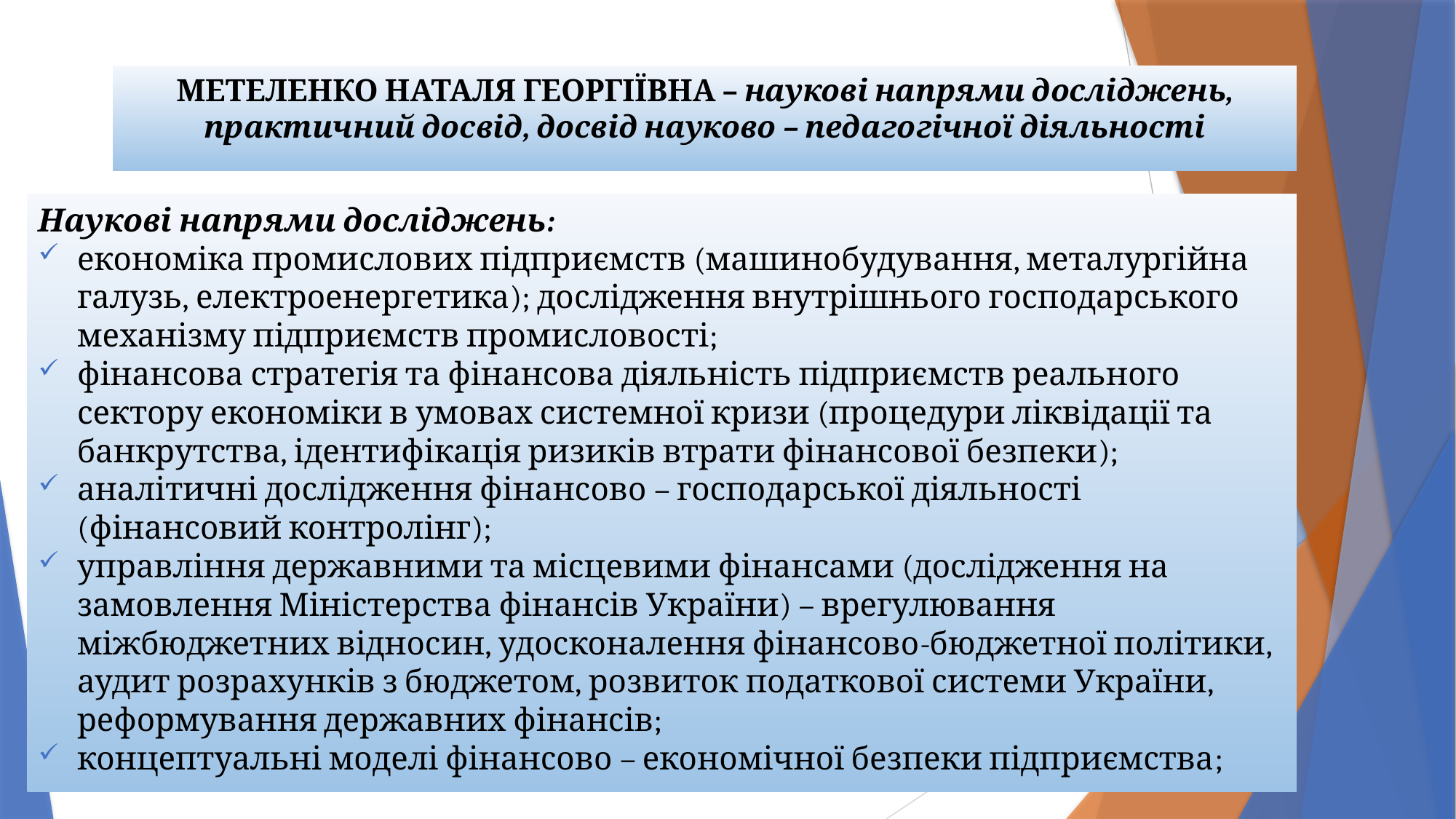

# МЕТЕЛЕНКО НАТАЛЯ ГЕОРГІЇВНА – наукові напрями досліджень, практичний досвід, досвід науково – педагогічної діяльності
Наукові напрями досліджень:
економіка промислових підприємств (машинобудування, металургійна галузь, електроенергетика); дослідження внутрішнього господарського механізму підприємств промисловості;
фінансова стратегія та фінансова діяльність підприємств реального сектору економіки в умовах системної кризи (процедури ліквідації та банкрутства, ідентифікація ризиків втрати фінансової безпеки);
аналітичні дослідження фінансово – господарської діяльності (фінансовий контролінг);
управління державними та місцевими фінансами (дослідження на замовлення Міністерства фінансів України) – врегулювання міжбюджетних відносин, удосконалення фінансово-бюджетної політики, аудит розрахунків з бюджетом, розвиток податкової системи України, реформування державних фінансів;
концептуальні моделі фінансово – економічної безпеки підприємства;